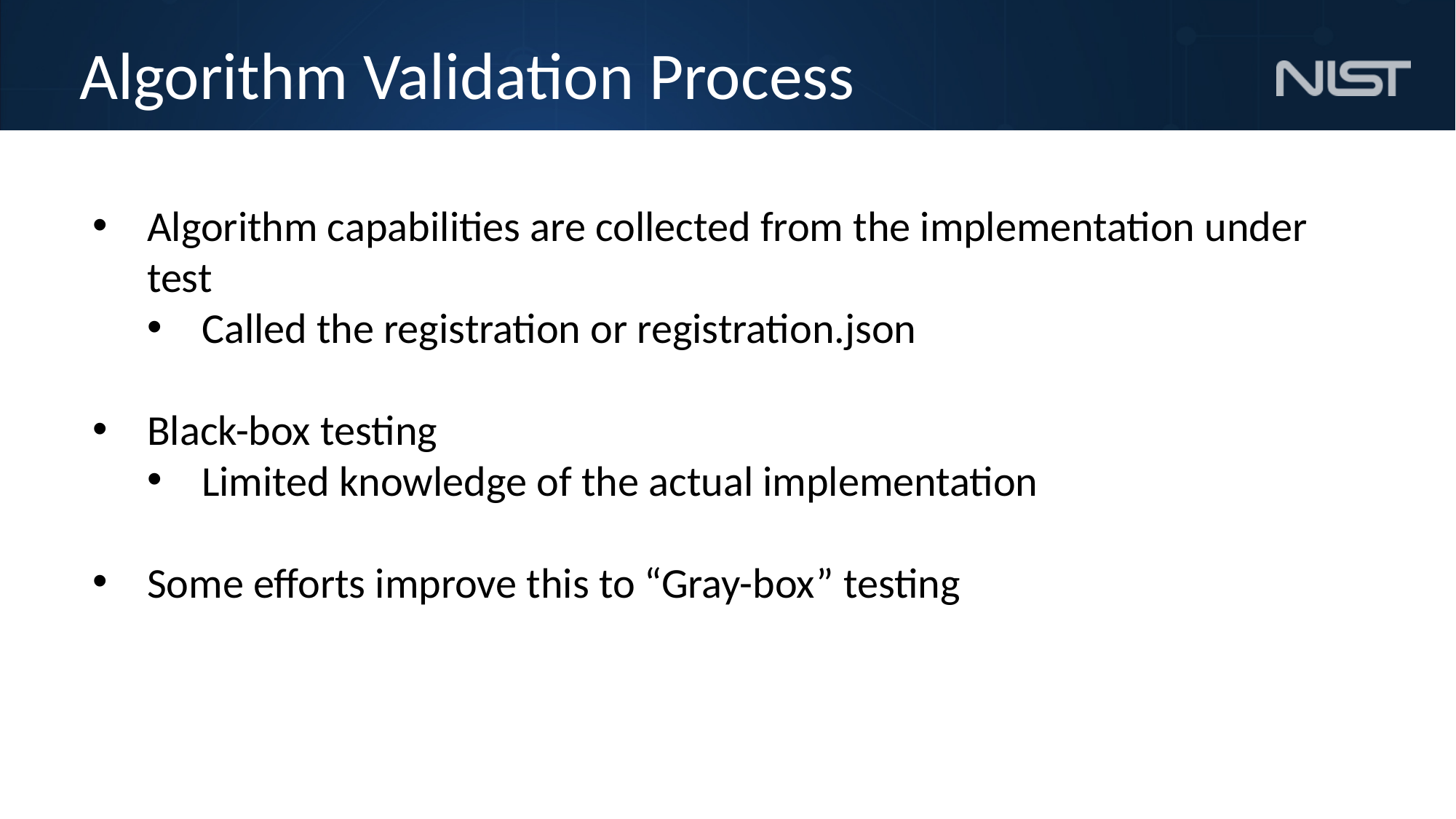

# Algorithm Validation Process
Algorithm capabilities are collected from the implementation under test
Called the registration or registration.json

Black-box testing
Limited knowledge of the actual implementation
Some efforts improve this to “Gray-box” testing